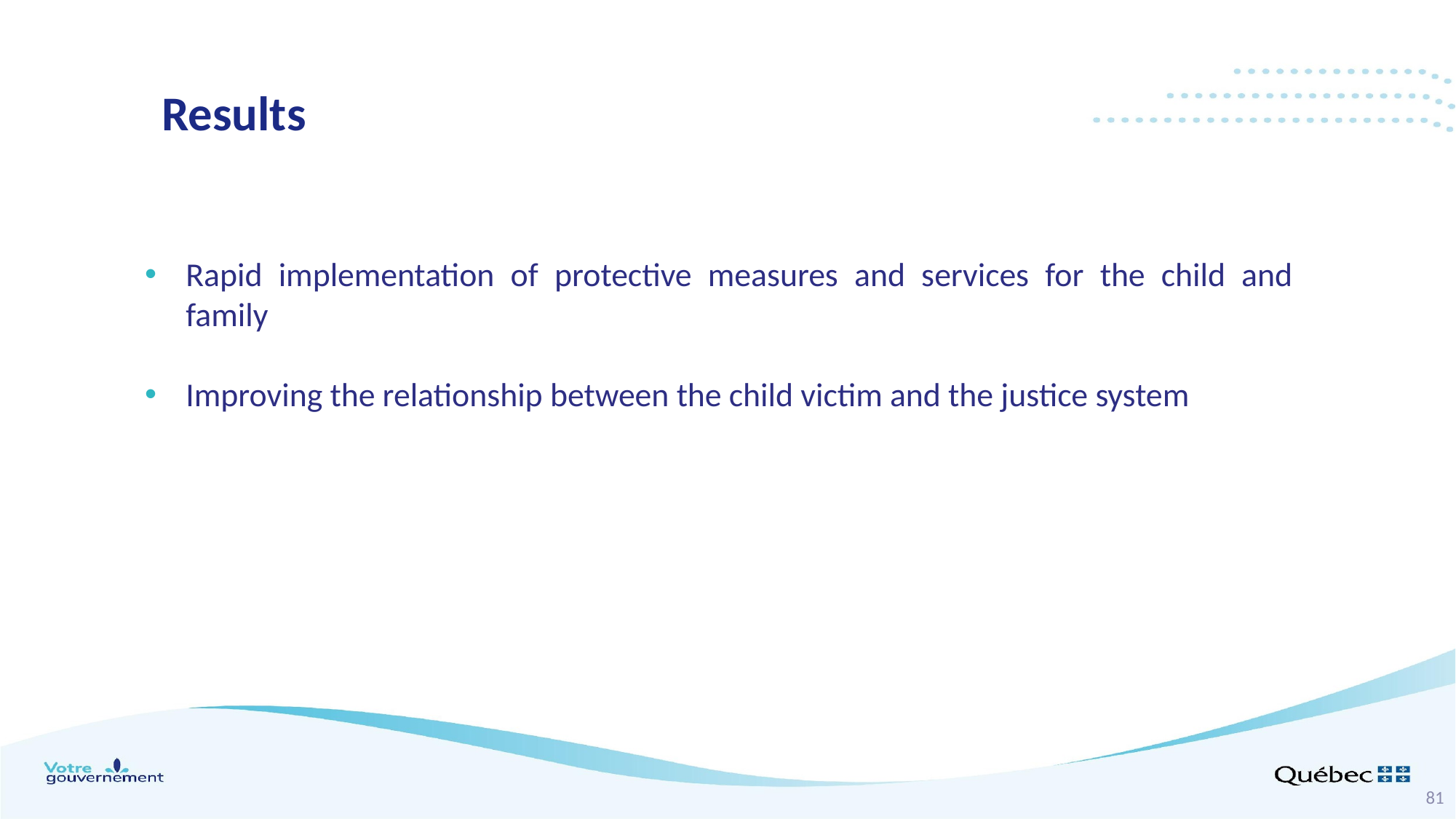

Results

Rapid implementation of protective measures and services for the child and family

Improving the relationship between the child victim and the justice system
81